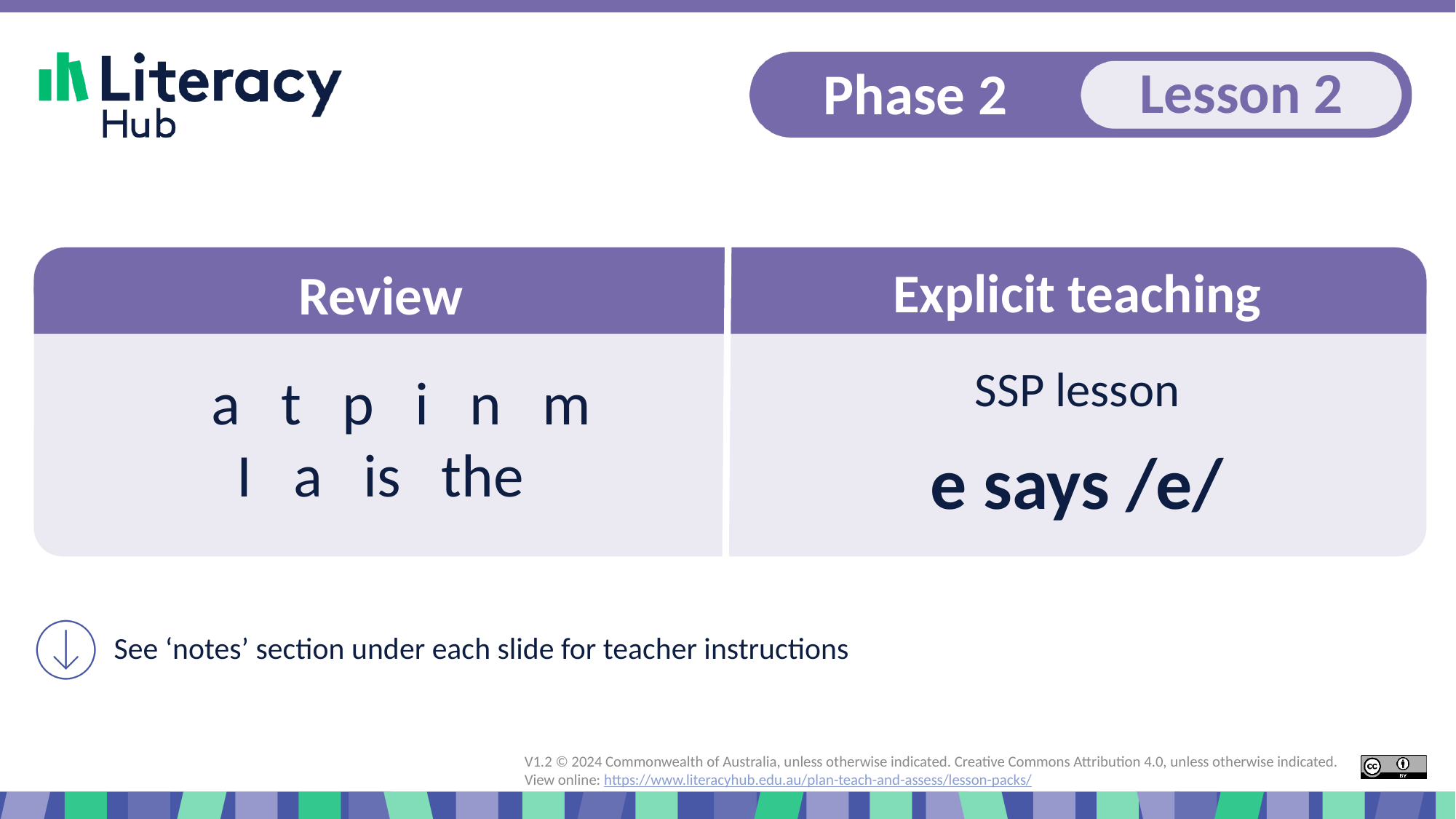

# Explicit teaching
Review
   a   t   p   i   n   m
I   a   is   the
SSP lesson
e says /e/